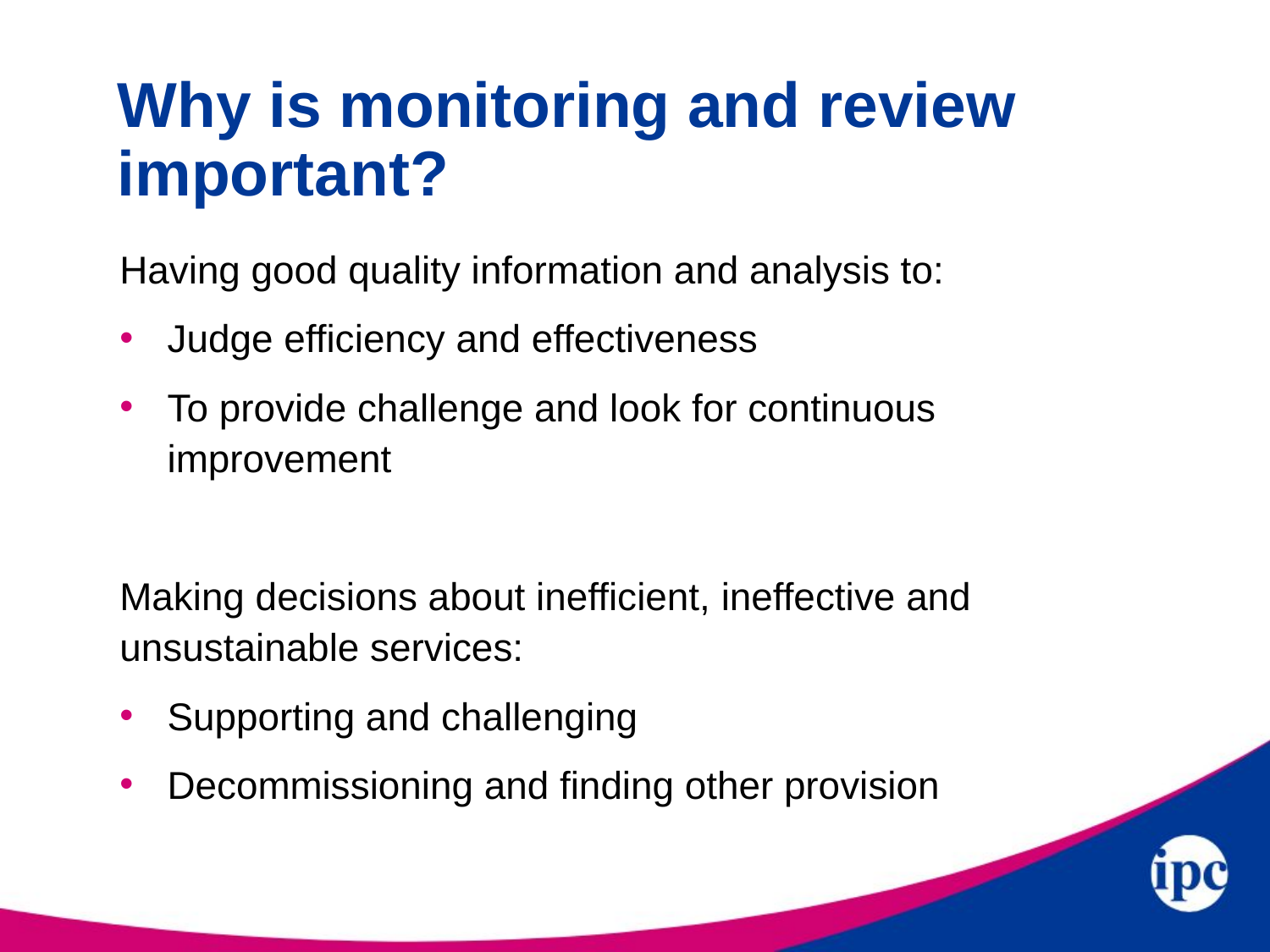

# Why is monitoring and review important?
Having good quality information and analysis to:
Judge efficiency and effectiveness
To provide challenge and look for continuous improvement

Making decisions about inefficient, ineffective and unsustainable services:
Supporting and challenging
Decommissioning and finding other provision